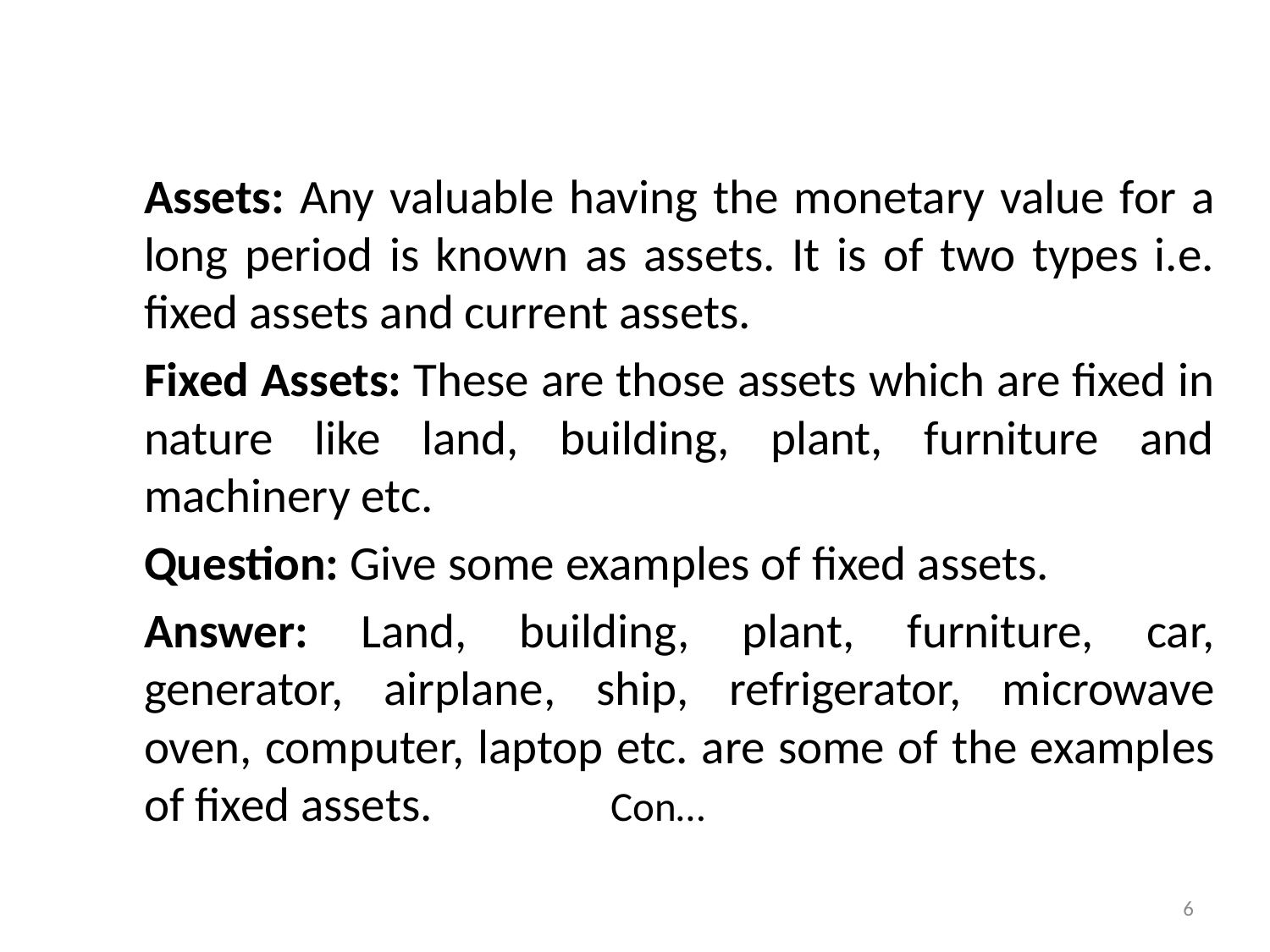

Assets: Any valuable having the monetary value for a long period is known as assets. It is of two types i.e. fixed assets and current assets.
	Fixed Assets: These are those assets which are fixed in nature like land, building, plant, furniture and machinery etc.
	Question: Give some examples of fixed assets.
	Answer: Land, building, plant, furniture, car, generator, airplane, ship, refrigerator, microwave oven, computer, laptop etc. are some of the examples of fixed assets. 											          Con…

6